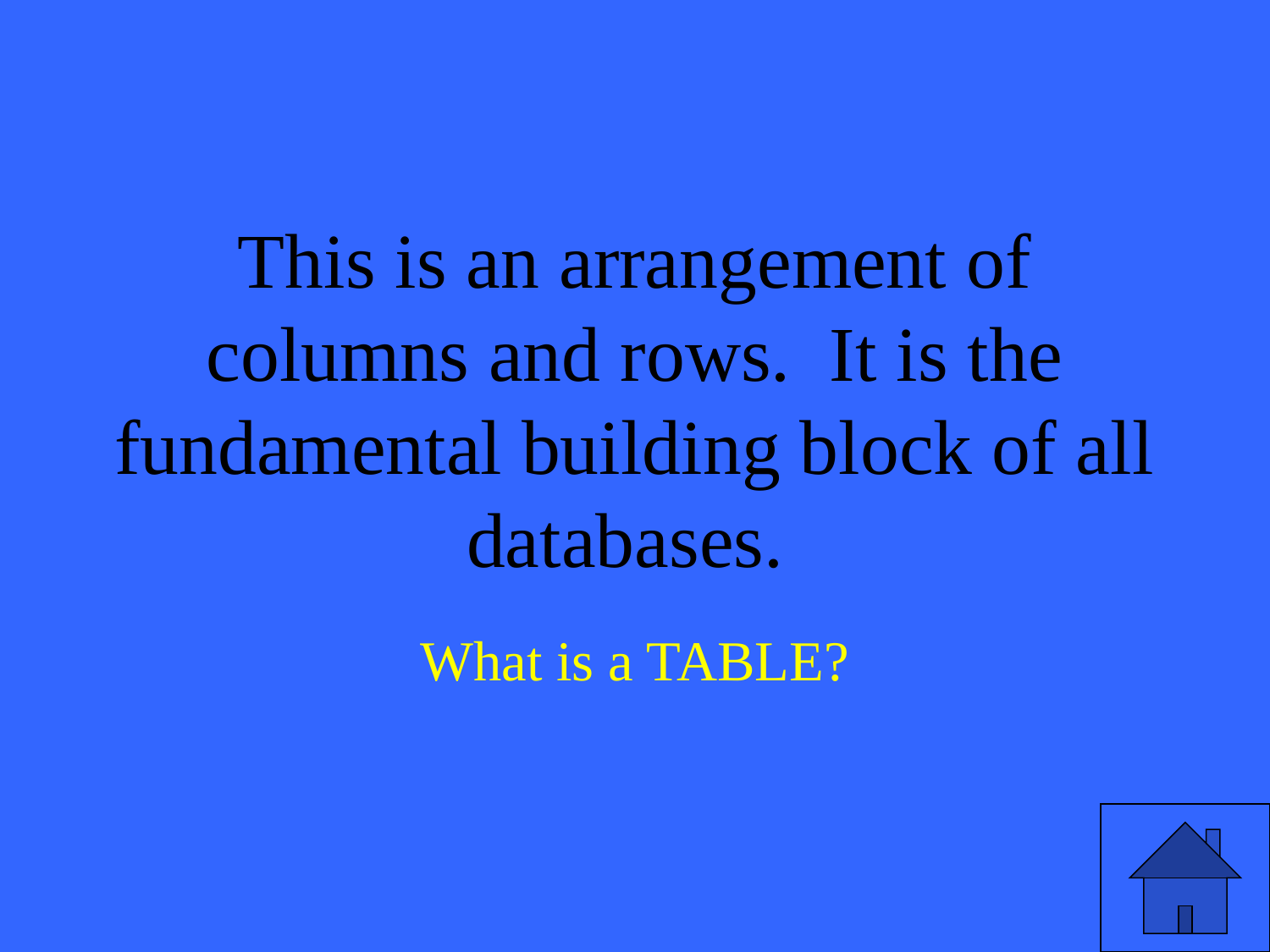

# This is an arrangement of columns and rows.  It is the fundamental building block of all databases.

What is a TABLE?